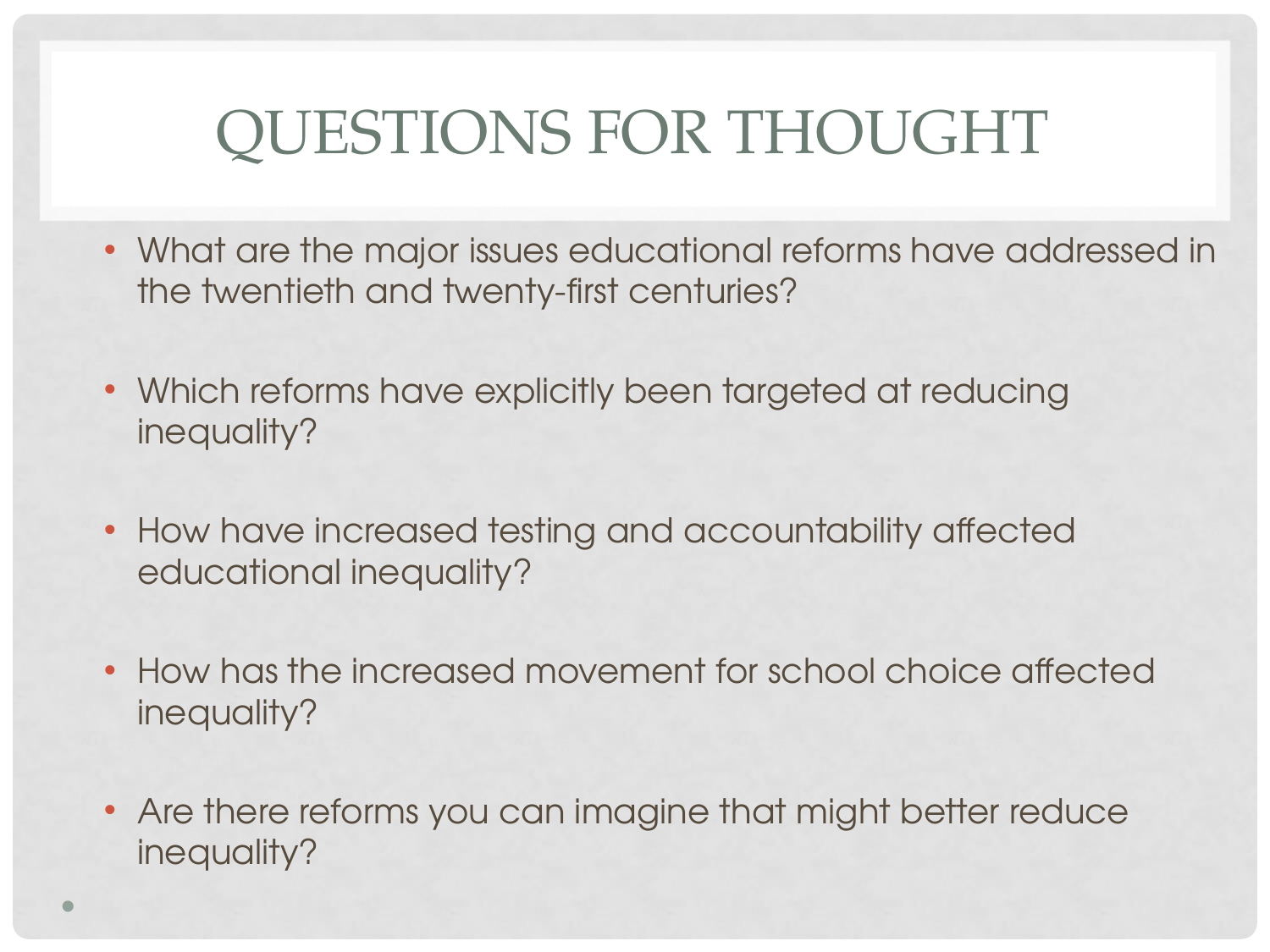

# QUESTIONS FOR THOUGHT
What are the major issues educational reforms have addressed in the twentieth and twenty-first centuries?

Which reforms have explicitly been targeted at reducing inequality?

How have increased testing and accountability affected educational inequality?

How has the increased movement for school choice affected inequality?

Are there reforms you can imagine that might better reduce inequality?